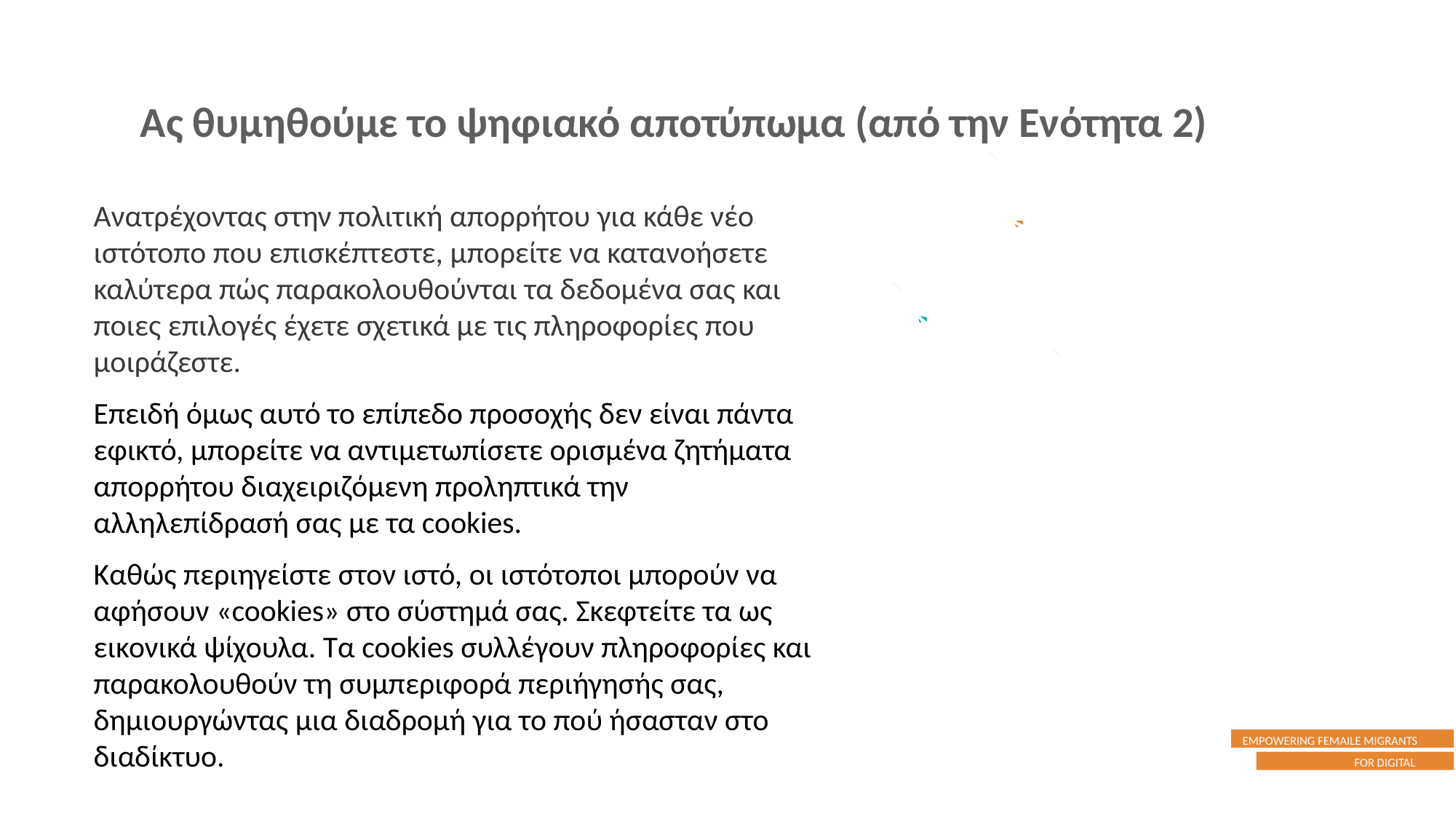

Ας θυμηθούμε το ψηφιακό αποτύπωμα (από την Ενότητα 2)

Κοινή χρήση

Παρακολούθηση

Cookies
Ανατρέχοντας στην πολιτική απορρήτου για κάθε νέο ιστότοπο που επισκέπτεστε, μπορείτε να κατανοήσετε καλύτερα πώς παρακολουθούνται τα δεδομένα σας και ποιες επιλογές έχετε σχετικά με τις πληροφορίες που μοιράζεστε.
Επειδή όμως αυτό το επίπεδο προσοχής δεν είναι πάντα εφικτό, μπορείτε να αντιμετωπίσετε ορισμένα ζητήματα απορρήτου διαχειριζόμενη προληπτικά την αλληλεπίδρασή σας με τα cookies.
Καθώς περιηγείστε στον ιστό, οι ιστότοποι μπορούν να αφήσουν «cookies» στο σύστημά σας. Σκεφτείτε τα ως εικονικά ψίχουλα. Τα cookies συλλέγουν πληροφορίες και παρακολουθούν τη συμπεριφορά περιήγησής σας, δημιουργώντας μια διαδρομή για το πού ήσασταν στο διαδίκτυο.